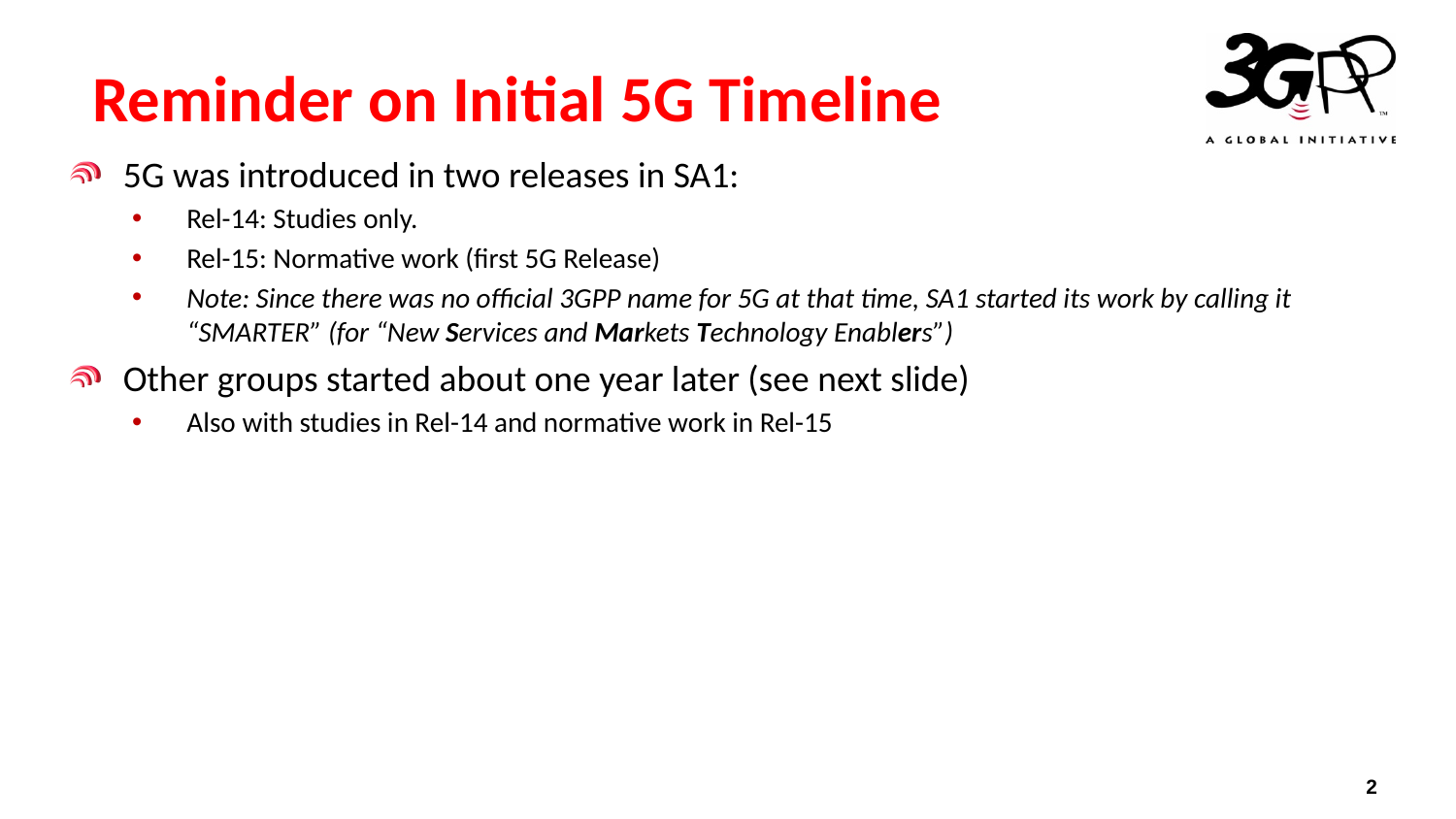

# Reminder on Initial 5G Timeline
5G was introduced in two releases in SA1:
Rel-14: Studies only.
Rel-15: Normative work (first 5G Release)
Note: Since there was no official 3GPP name for 5G at that time, SA1 started its work by calling it “SMARTER” (for “New Services and Markets Technology Enablers”)
Other groups started about one year later (see next slide)
Also with studies in Rel-14 and normative work in Rel-15